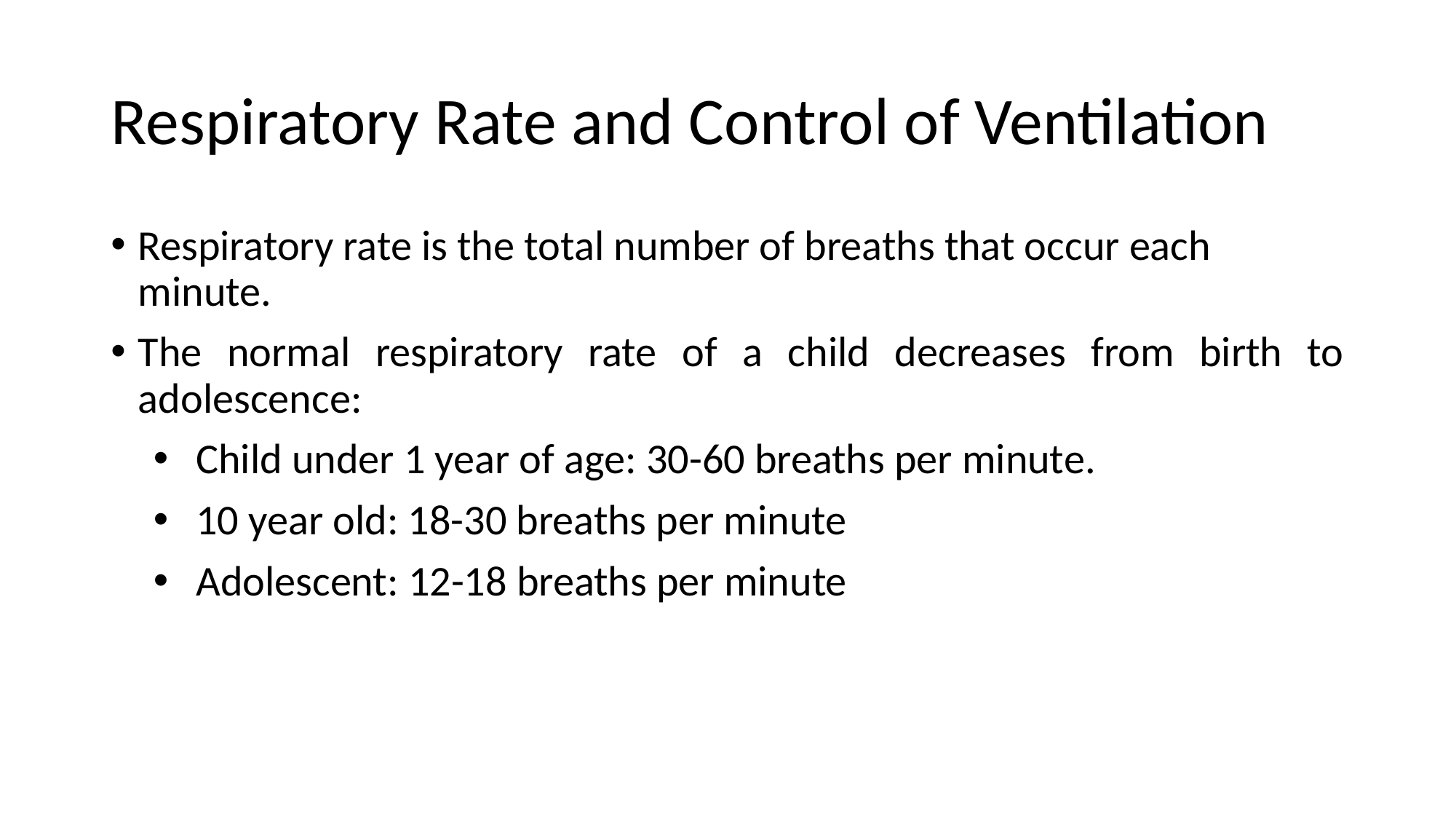

# Respiratory Rate and Control of Ventilation
Respiratory rate is the total number of breaths that occur each minute.
The normal respiratory rate of a child decreases from birth to adolescence:
Child under 1 year of age: 30-60 breaths per minute.
10 year old: 18-30 breaths per minute
Adolescent: 12-18 breaths per minute